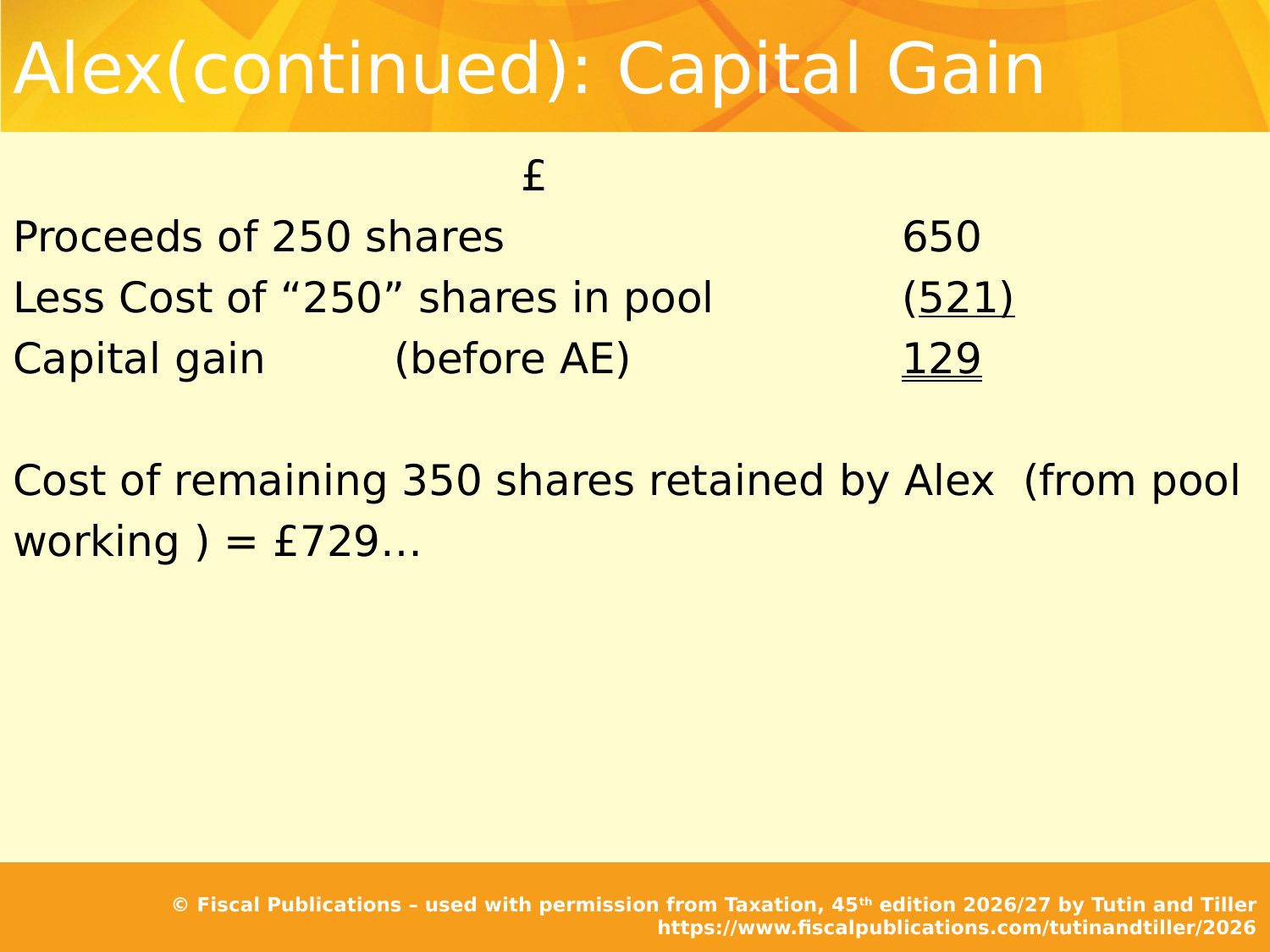

# Alex(continued): Capital Gain
				£
Proceeds of 250 shares			       	650
Less Cost of “250” shares in pool		(521)
Capital gain	(before AE)		   	129

Cost of remaining 350 shares retained by Alex  (from pool working ) = £729…